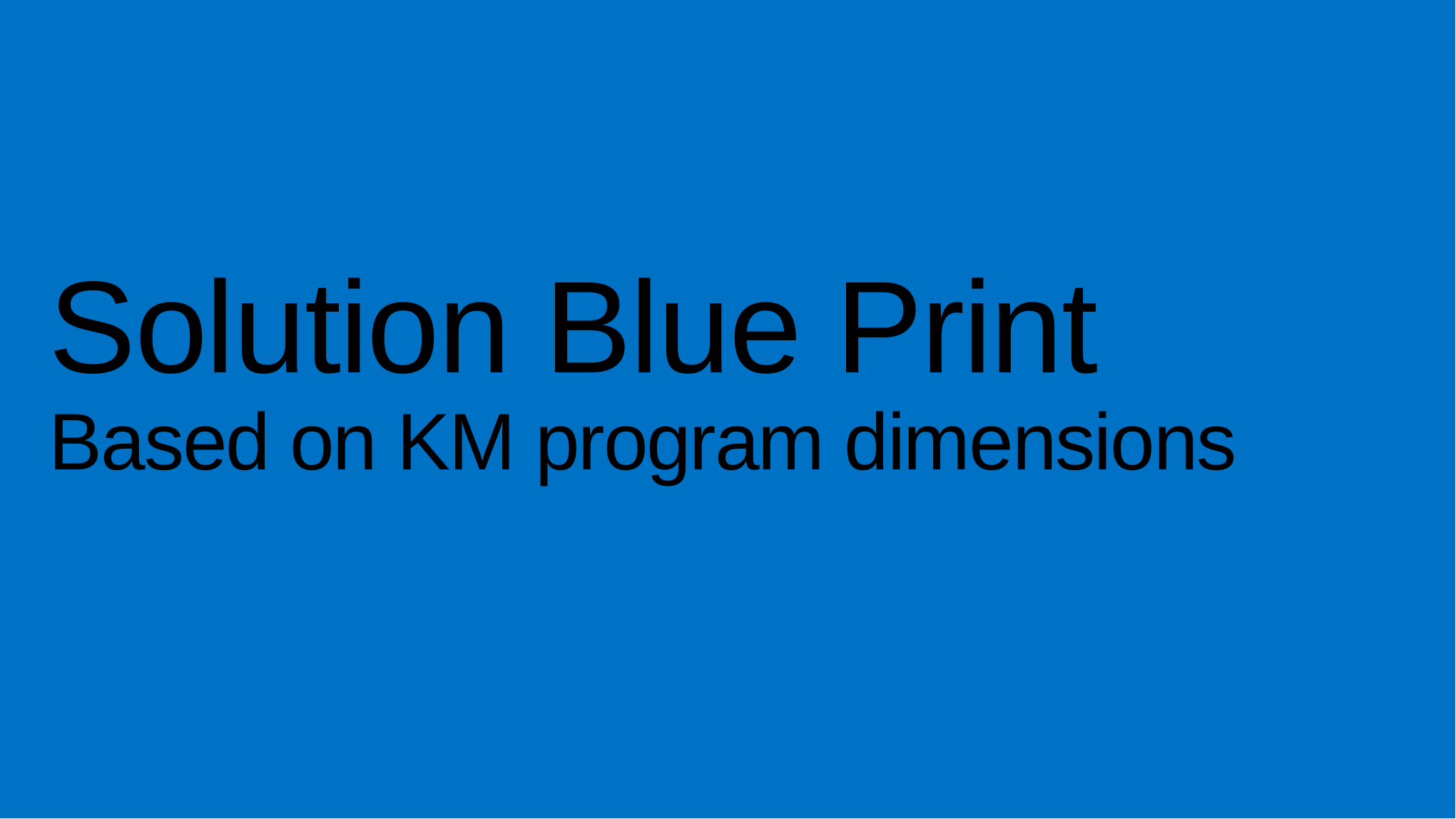

# Solution Blue Print Based on KM program dimensions